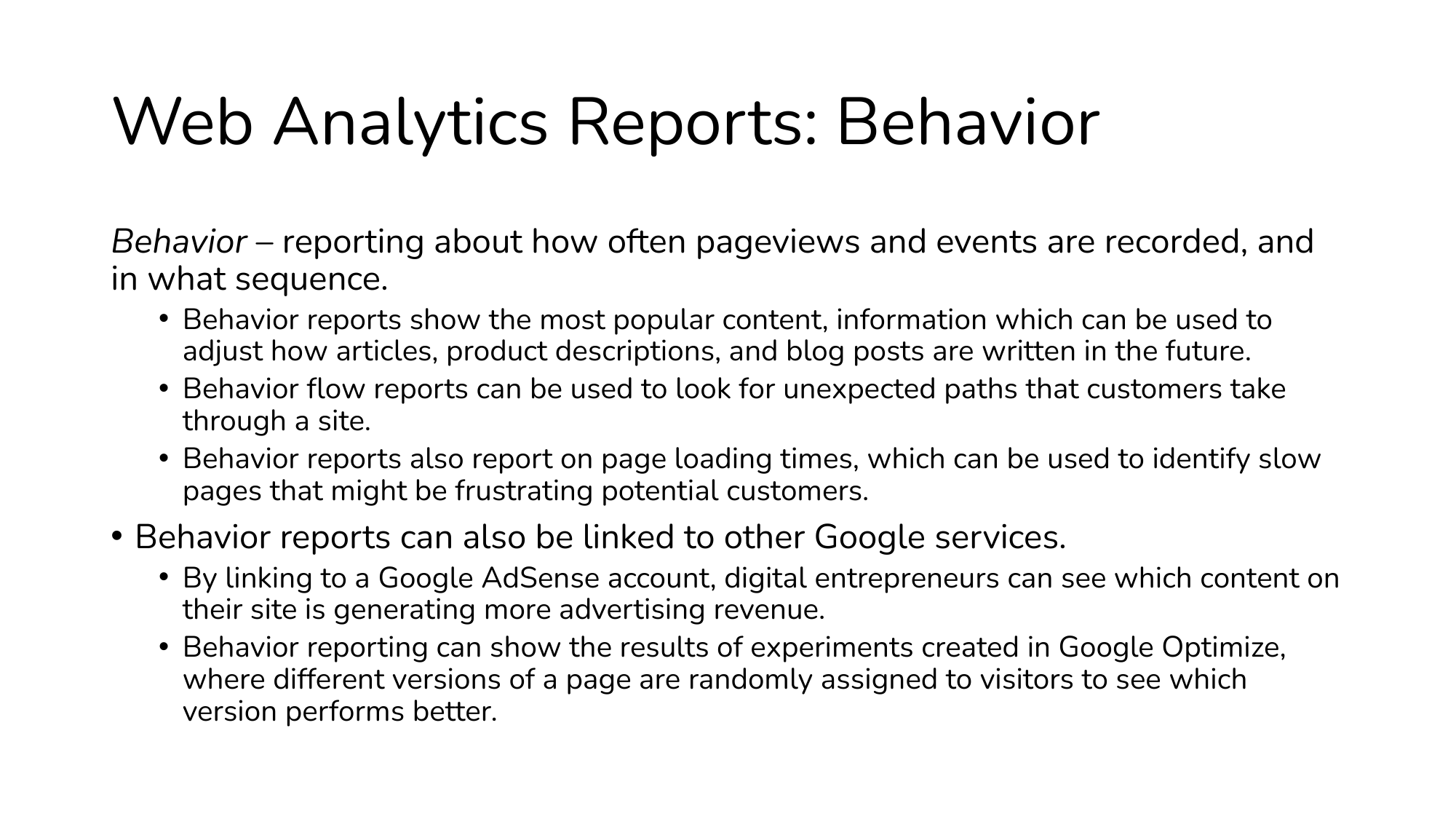

# Web Analytics Reports: Behavior
Behavior – reporting about how often pageviews and events are recorded, and in what sequence.
Behavior reports show the most popular content, information which can be used to adjust how articles, product descriptions, and blog posts are written in the future.
Behavior flow reports can be used to look for unexpected paths that customers take through a site.
Behavior reports also report on page loading times, which can be used to identify slow pages that might be frustrating potential customers.
Behavior reports can also be linked to other Google services.
By linking to a Google AdSense account, digital entrepreneurs can see which content on their site is generating more advertising revenue.
Behavior reporting can show the results of experiments created in Google Optimize, where different versions of a page are randomly assigned to visitors to see which version performs better.